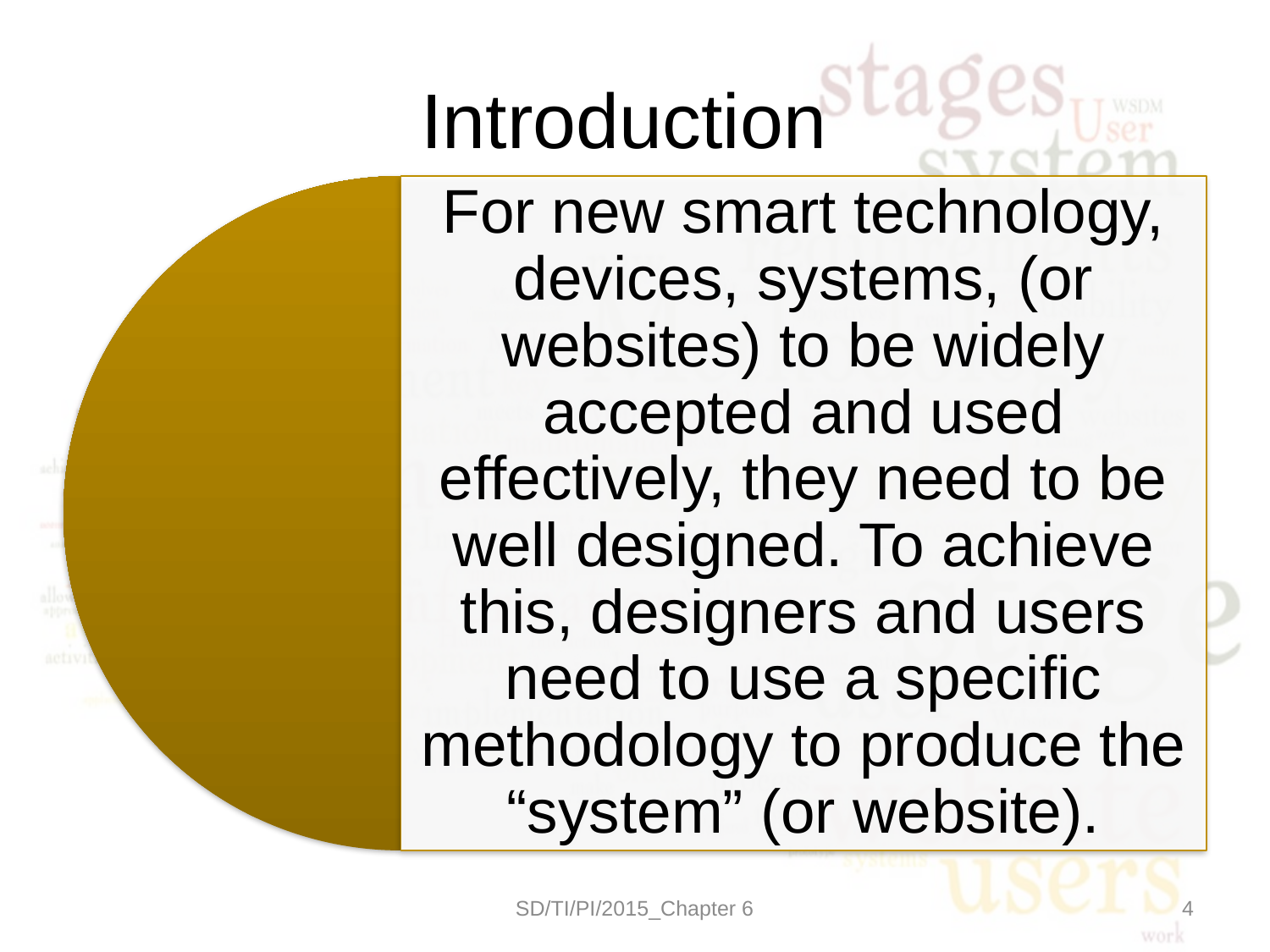

# Introduction
For new smart technology, devices, systems, (or websites) to be widely accepted and used effectively, they need to be well designed. To achieve this, designers and users need to use a specific methodology to produce the “system” (or website).
SD/TI/PI/2015_Chapter 6
4